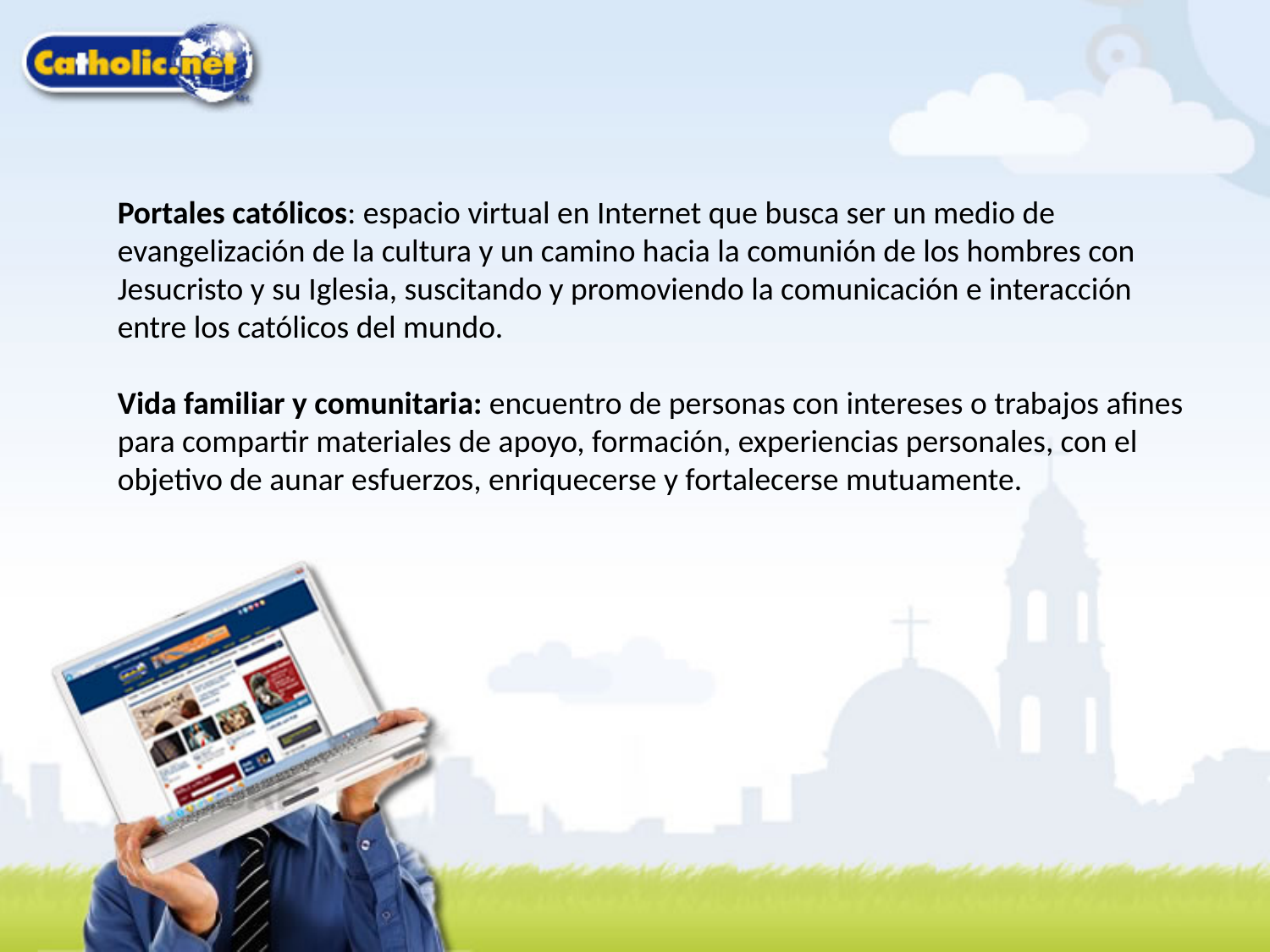

Portales católicos: espacio virtual en Internet que busca ser un medio de evangelización de la cultura y un camino hacia la comunión de los hombres con Jesucristo y su Iglesia, suscitando y promoviendo la comunicación e interacción entre los católicos del mundo.

Vida familiar y comunitaria: encuentro de personas con intereses o trabajos afines para compartir materiales de apoyo, formación, experiencias personales, con el objetivo de aunar esfuerzos, enriquecerse y fortalecerse mutuamente.